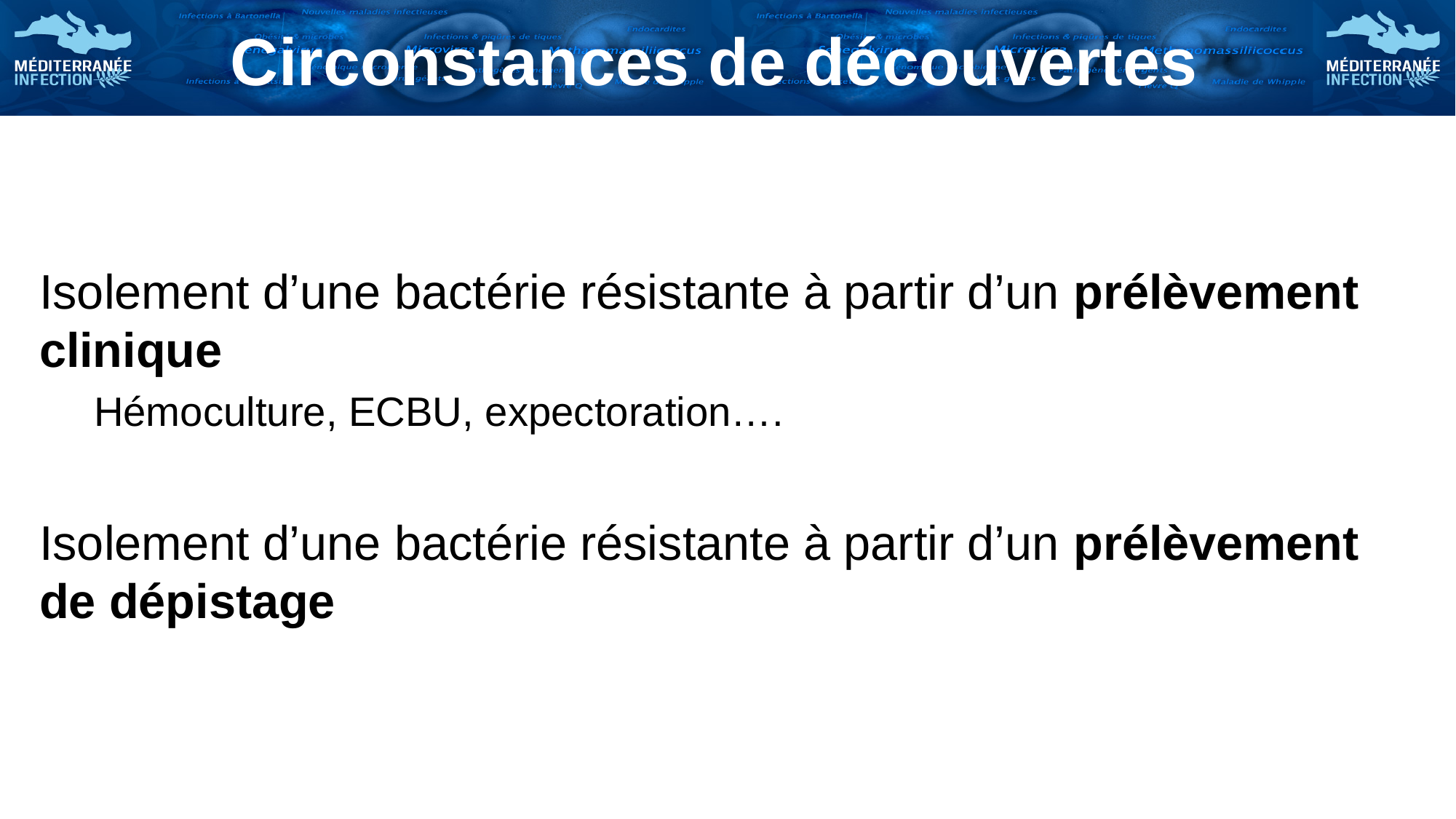

Circonstances de découvertes
Isolement d’une bactérie résistante à partir d’un prélèvement clinique
Hémoculture, ECBU, expectoration….

Isolement d’une bactérie résistante à partir d’un prélèvement de dépistage